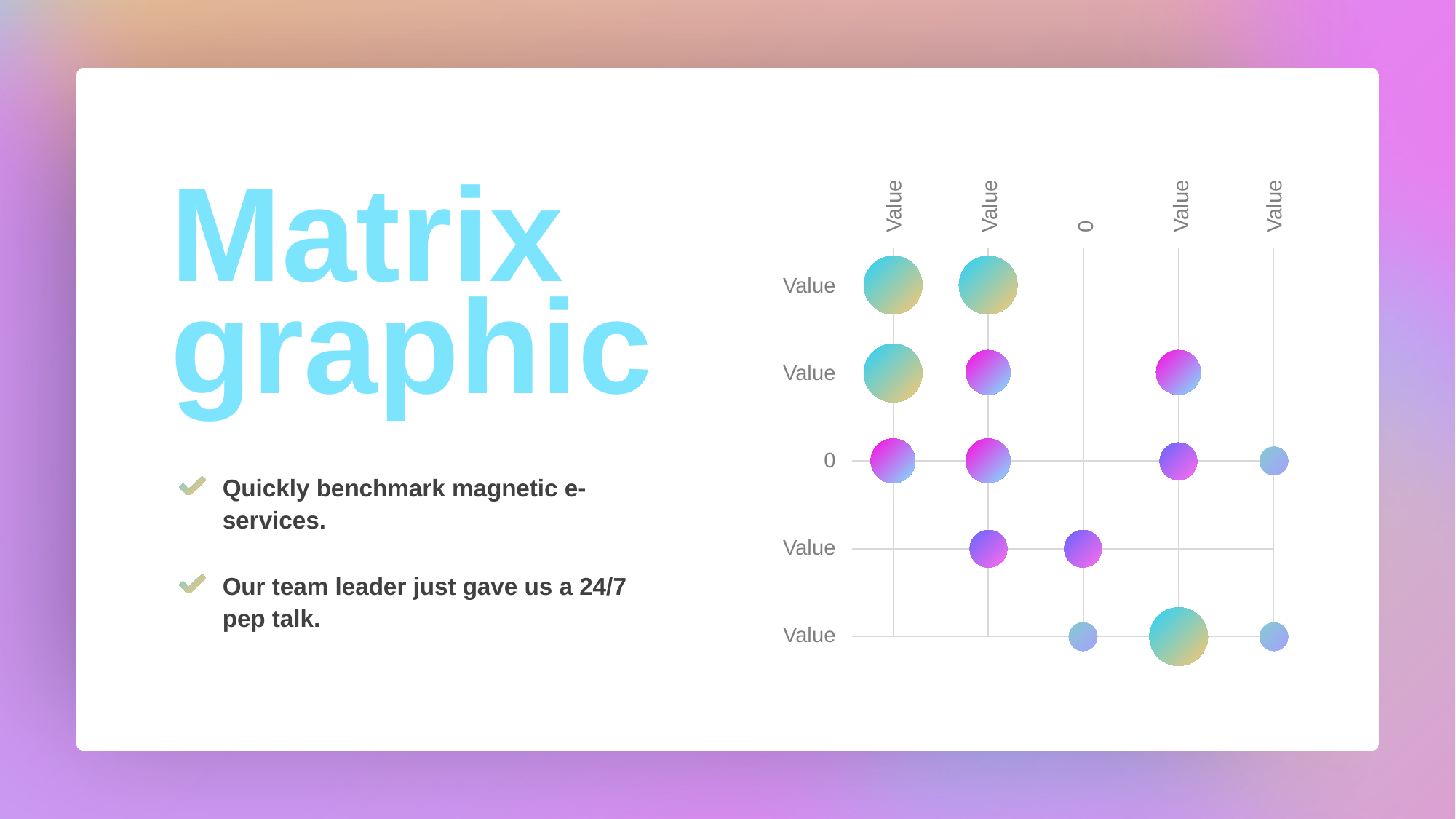

Value
Value
0
Value
Value

Value

Value

0

Value

Value

Matrix
graphic
Quickly benchmark magnetic e-services.

Our team leader just gave us a 24/7 pep talk.